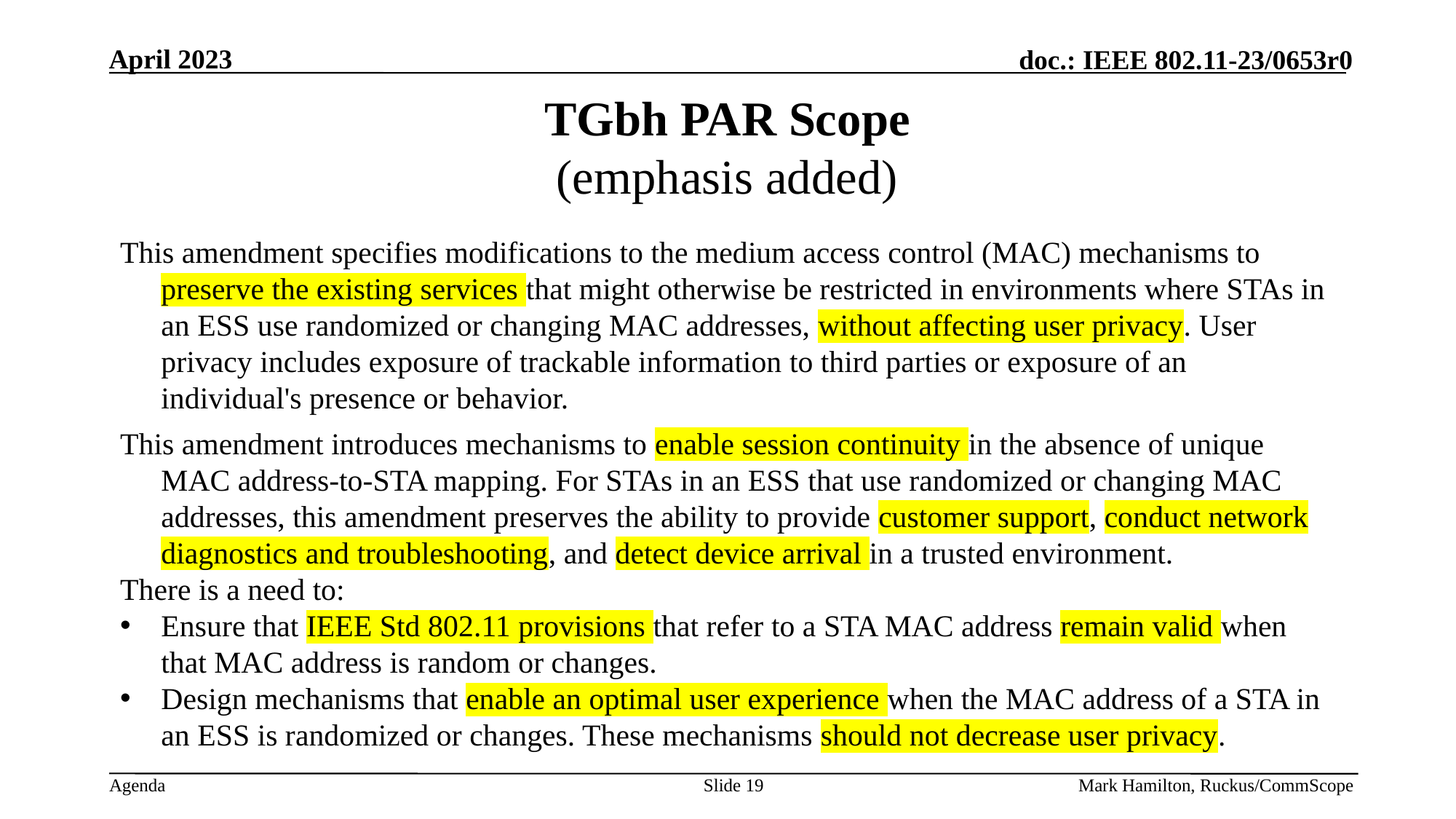

# TGbh PAR Scope (emphasis added)
This amendment specifies modifications to the medium access control (MAC) mechanisms to preserve the existing services that might otherwise be restricted in environments where STAs in an ESS use randomized or changing MAC addresses, without affecting user privacy. User privacy includes exposure of trackable information to third parties or exposure of an individual's presence or behavior.
This amendment introduces mechanisms to enable session continuity in the absence of unique MAC address-to-STA mapping. For STAs in an ESS that use randomized or changing MAC addresses, this amendment preserves the ability to provide customer support, conduct network diagnostics and troubleshooting, and detect device arrival in a trusted environment.
There is a need to:
Ensure that IEEE Std 802.11 provisions that refer to a STA MAC address remain valid when that MAC address is random or changes.
Design mechanisms that enable an optimal user experience when the MAC address of a STA in an ESS is randomized or changes. These mechanisms should not decrease user privacy.
Slide 19